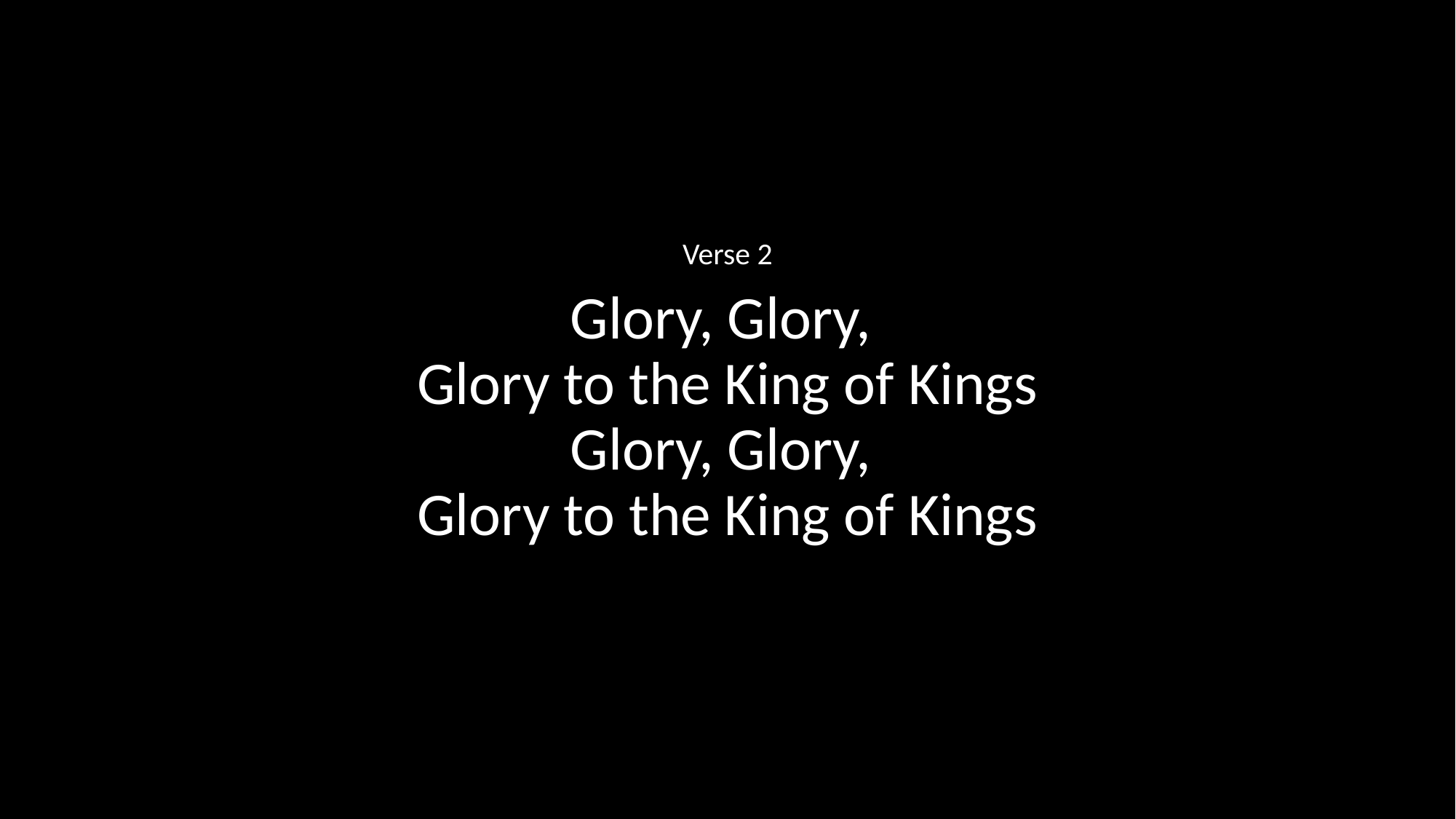

Verse 2
Glory, Glory,
Glory to the King of Kings
Glory, Glory,
Glory to the King of Kings